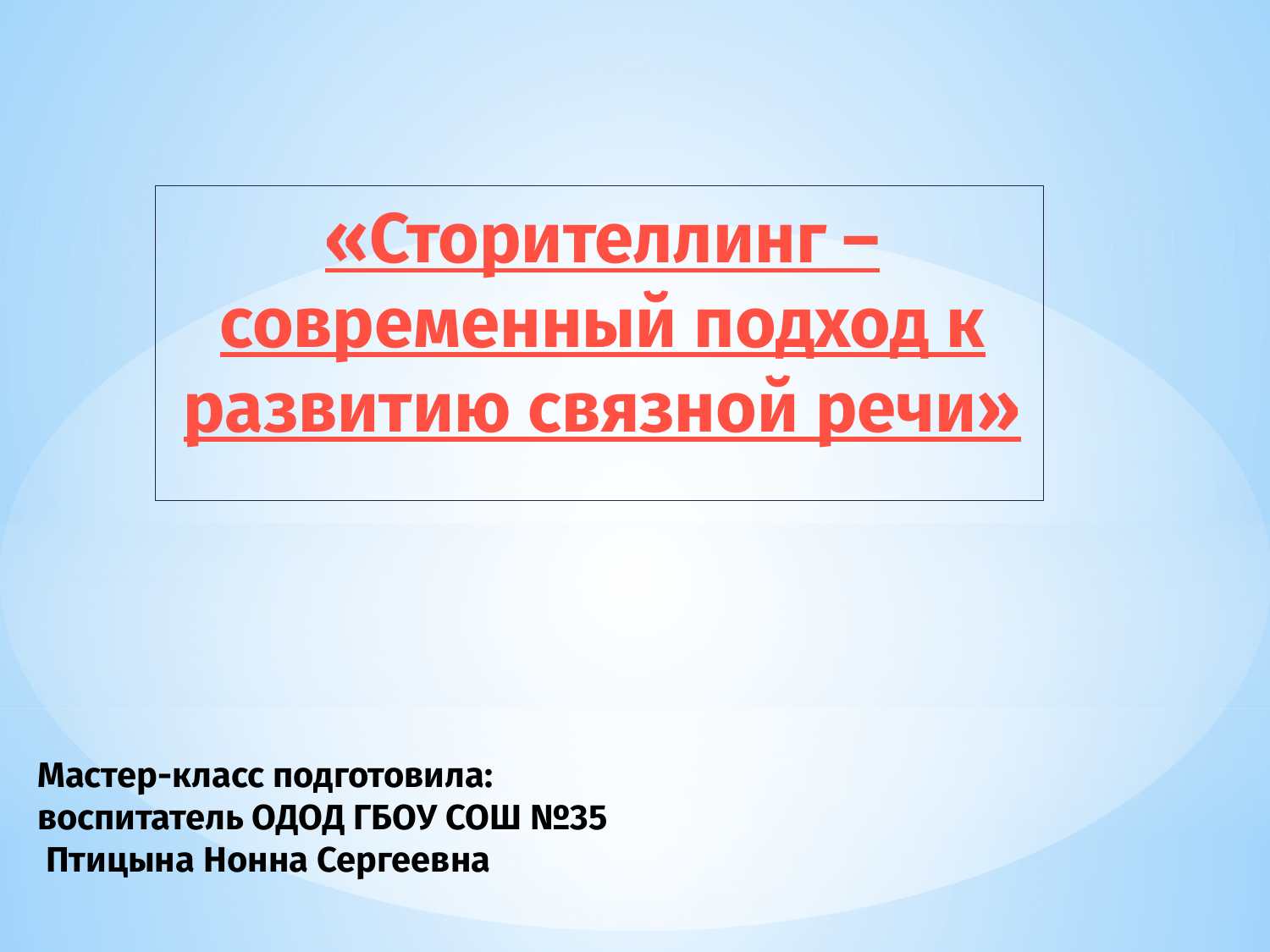

«Сторителлинг – современный подход к развитию связной речи»

# Мастер-класс подготовила: воспитатель ОДОД ГБОУ СОШ №35 Птицына Нонна Сергеевна